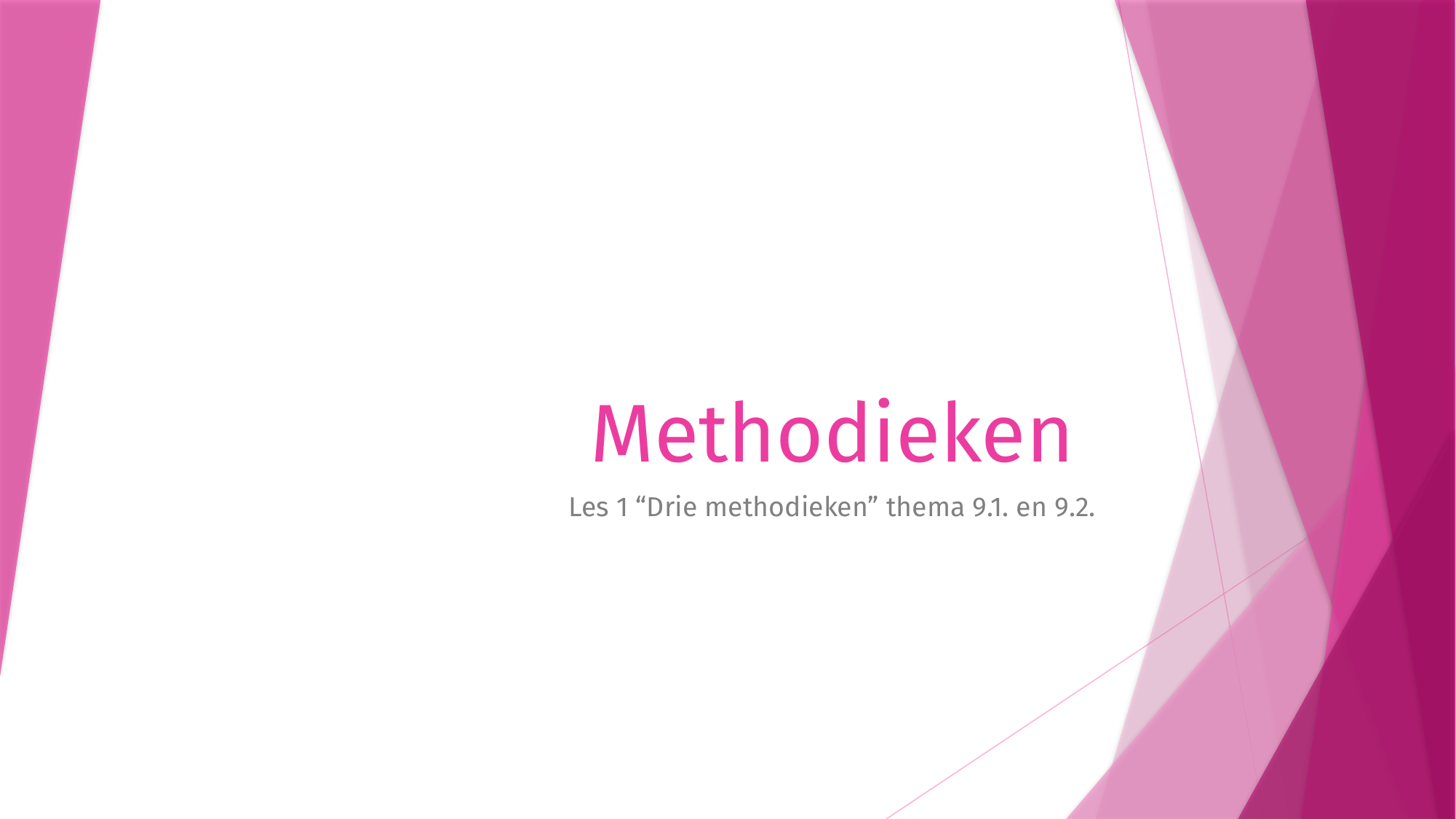

# Methodieken
Les 1 “Drie methodieken” thema 9.1. en 9.2.